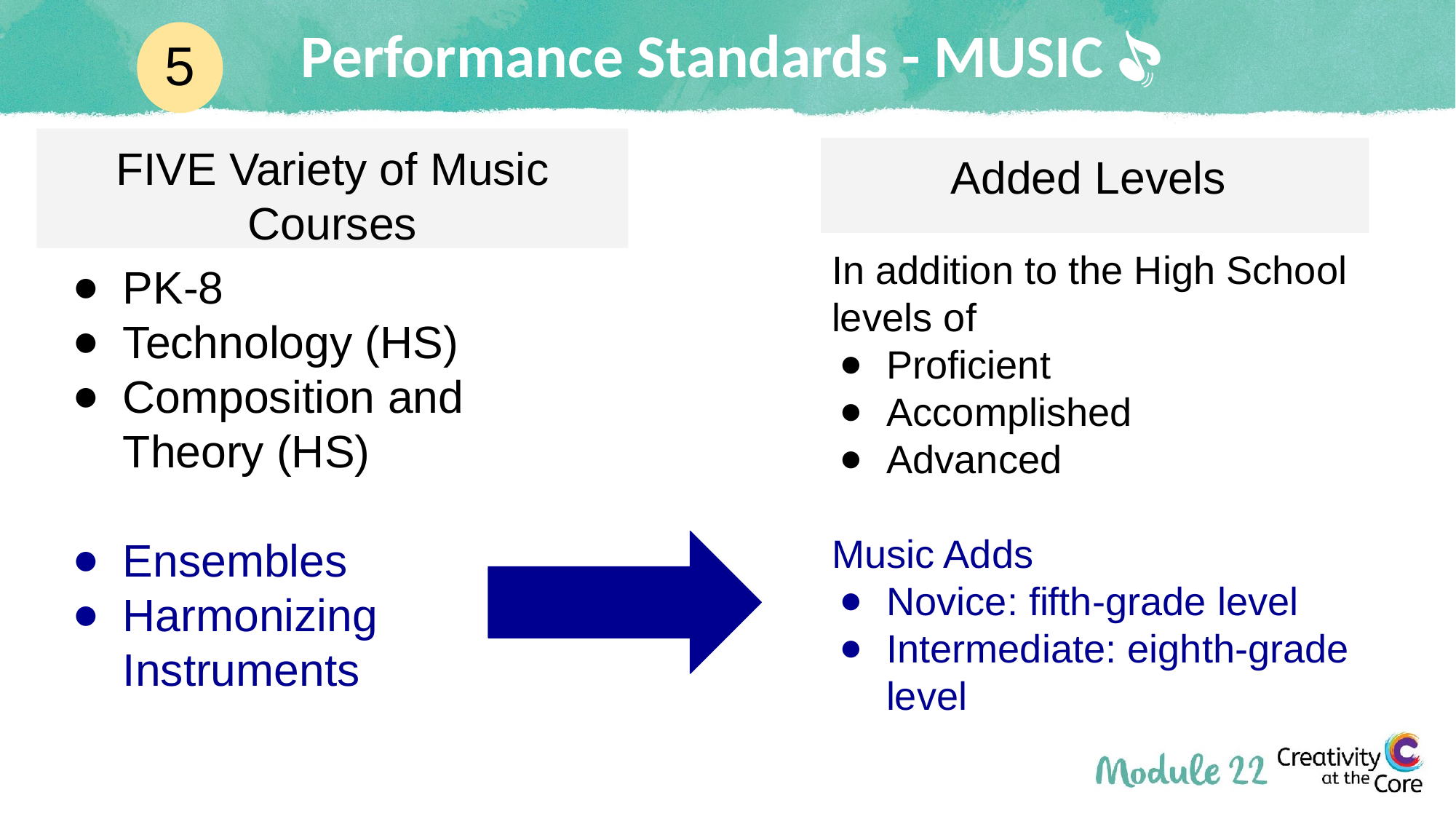

5
# Performance Standards - MUSIC 🎵

FIVE Variety of Music Courses
Added Levels
In addition to the High School levels of
Proficient
Accomplished
Advanced

Music Adds
Novice: fifth-grade level
Intermediate: eighth-grade level
PK-8
Technology (HS)
Composition and Theory (HS)

Ensembles
Harmonizing Instruments